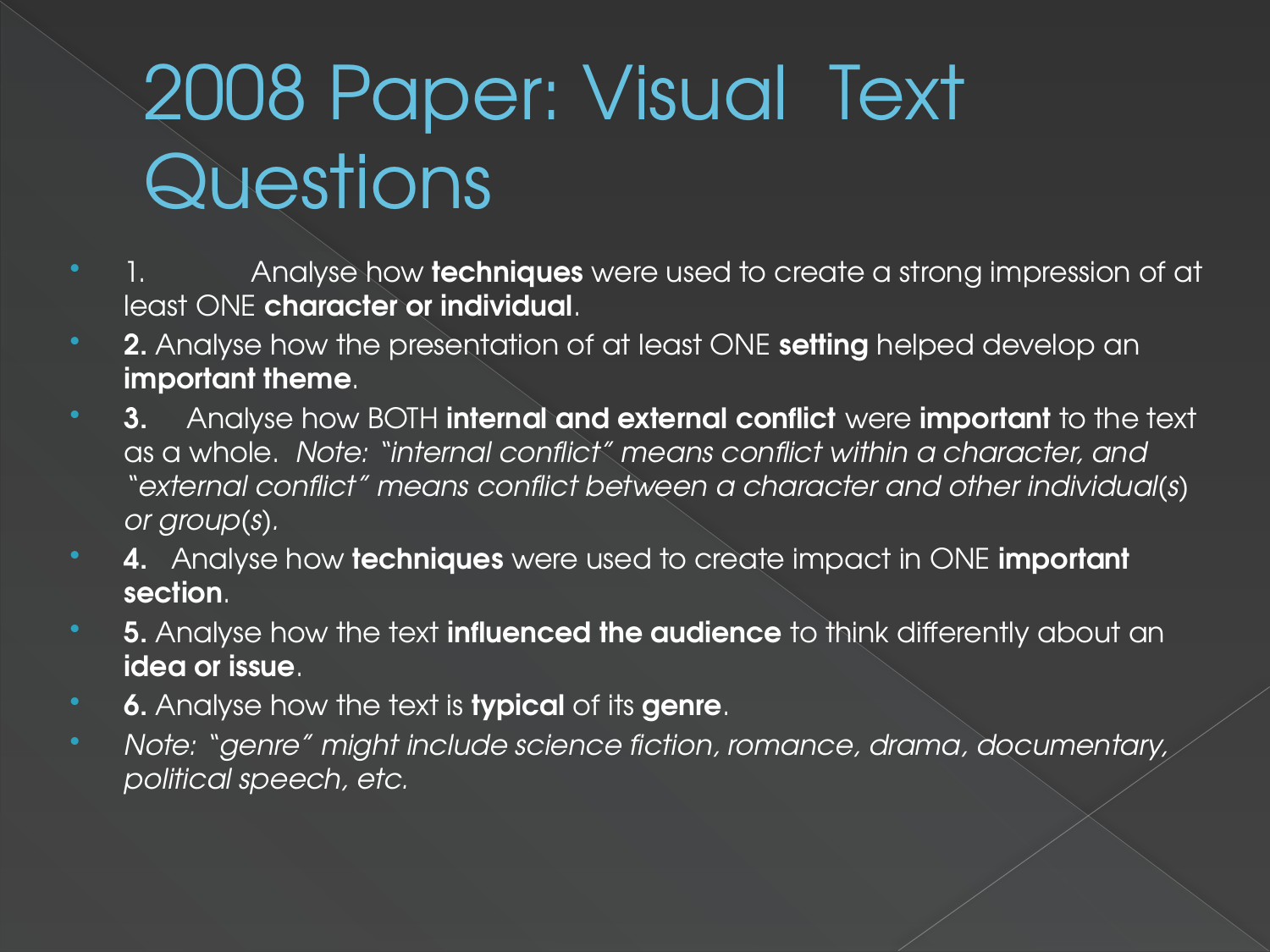

# 2008 Paper: Visual  Text Questions

1.	Analyse how techniques were used to create a strong impression of at least ONE character or individual.
2. Analyse how the presentation of at least ONE setting helped develop an important theme.
3.     Analyse how BOTH internal and external conflict were important to the text as a whole.  Note: “internal conflict” means conflict within a character, and “external conflict” means conflict between a character and other individual(s) or group(s).
4.   Analyse how techniques were used to create impact in ONE important section.
5. Analyse how the text influenced the audience to think differently about an idea or issue.
6. Analyse how the text is typical of its genre.
Note: “genre” might include science fiction, romance, drama, documentary, political speech, etc.